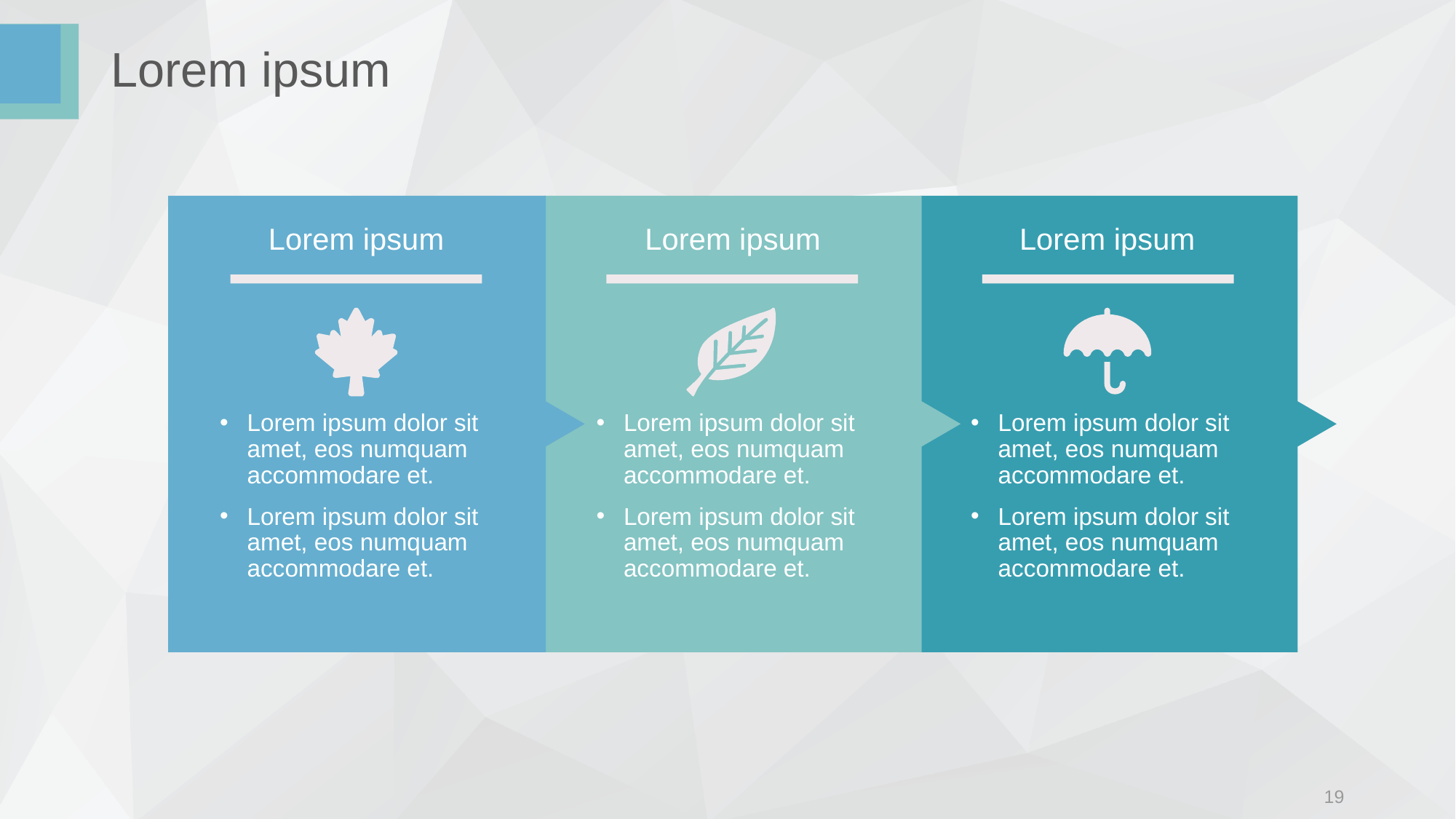

# Lorem ipsum
Lorem ipsum
Lorem ipsum
Lorem ipsum
Lorem ipsum dolor sit amet, eos numquam accommodare et.
Lorem ipsum dolor sit amet, eos numquam accommodare et.
Lorem ipsum dolor sit amet, eos numquam accommodare et.
Lorem ipsum dolor sit amet, eos numquam accommodare et.
Lorem ipsum dolor sit amet, eos numquam accommodare et.
Lorem ipsum dolor sit amet, eos numquam accommodare et.
19